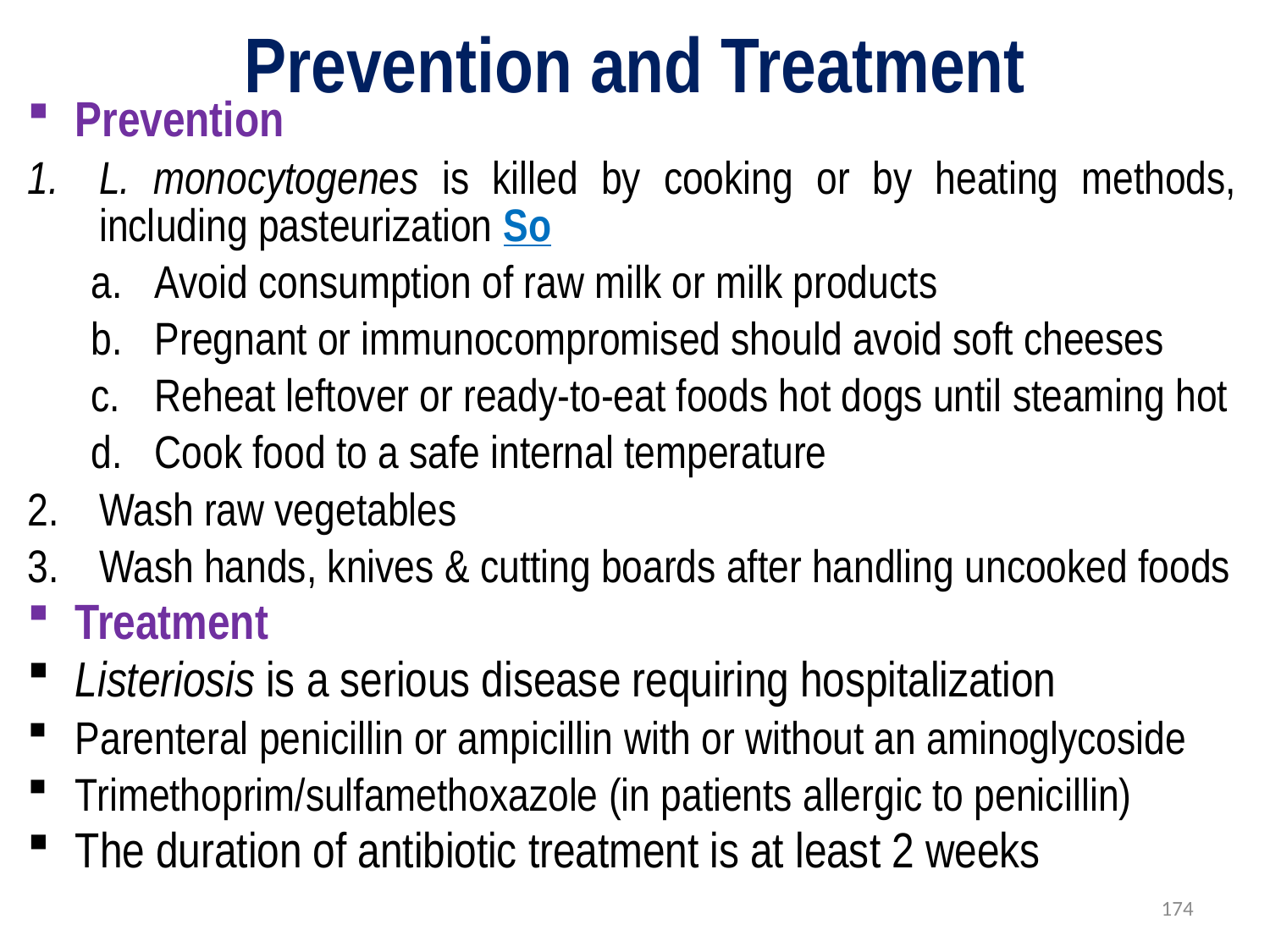

# Prevention and Treatment
Prevention
L. monocytogenes is killed by cooking or by heating methods, including pasteurization So
Avoid consumption of raw milk or milk products
Pregnant or immunocompromised should avoid soft cheeses
Reheat leftover or ready-to-eat foods hot dogs until steaming hot
Cook food to a safe internal temperature
Wash raw vegetables
Wash hands, knives & cutting boards after handling uncooked foods
Treatment
Listeriosis is a serious disease requiring hospitalization
Parenteral penicillin or ampicillin with or without an aminoglycoside
Trimethoprim/sulfamethoxazole (in patients allergic to penicillin)
The duration of antibiotic treatment is at least 2 weeks

174